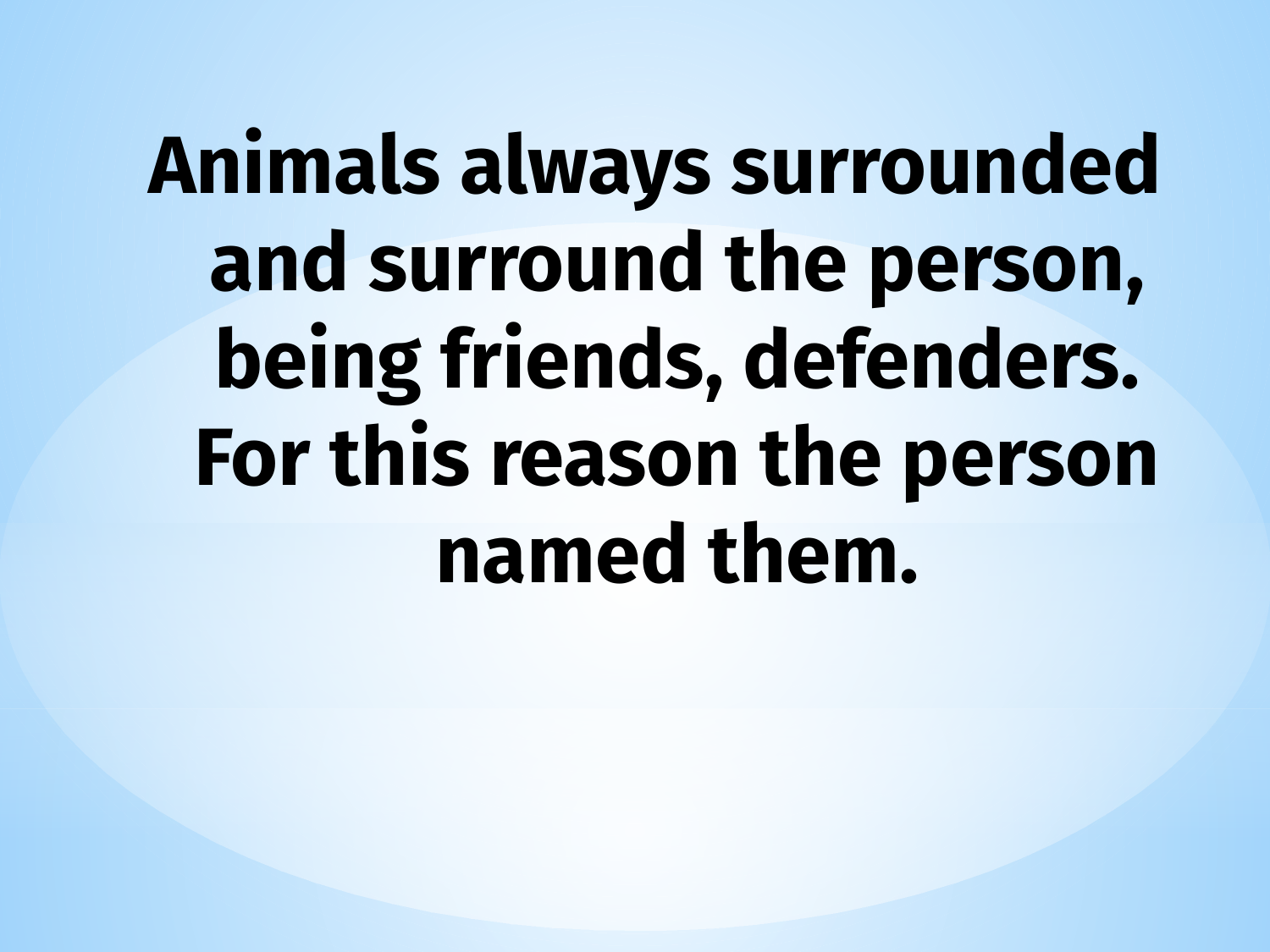

# Animals always surrounded and surround the person, being friends, defenders. For this reason the person named them.